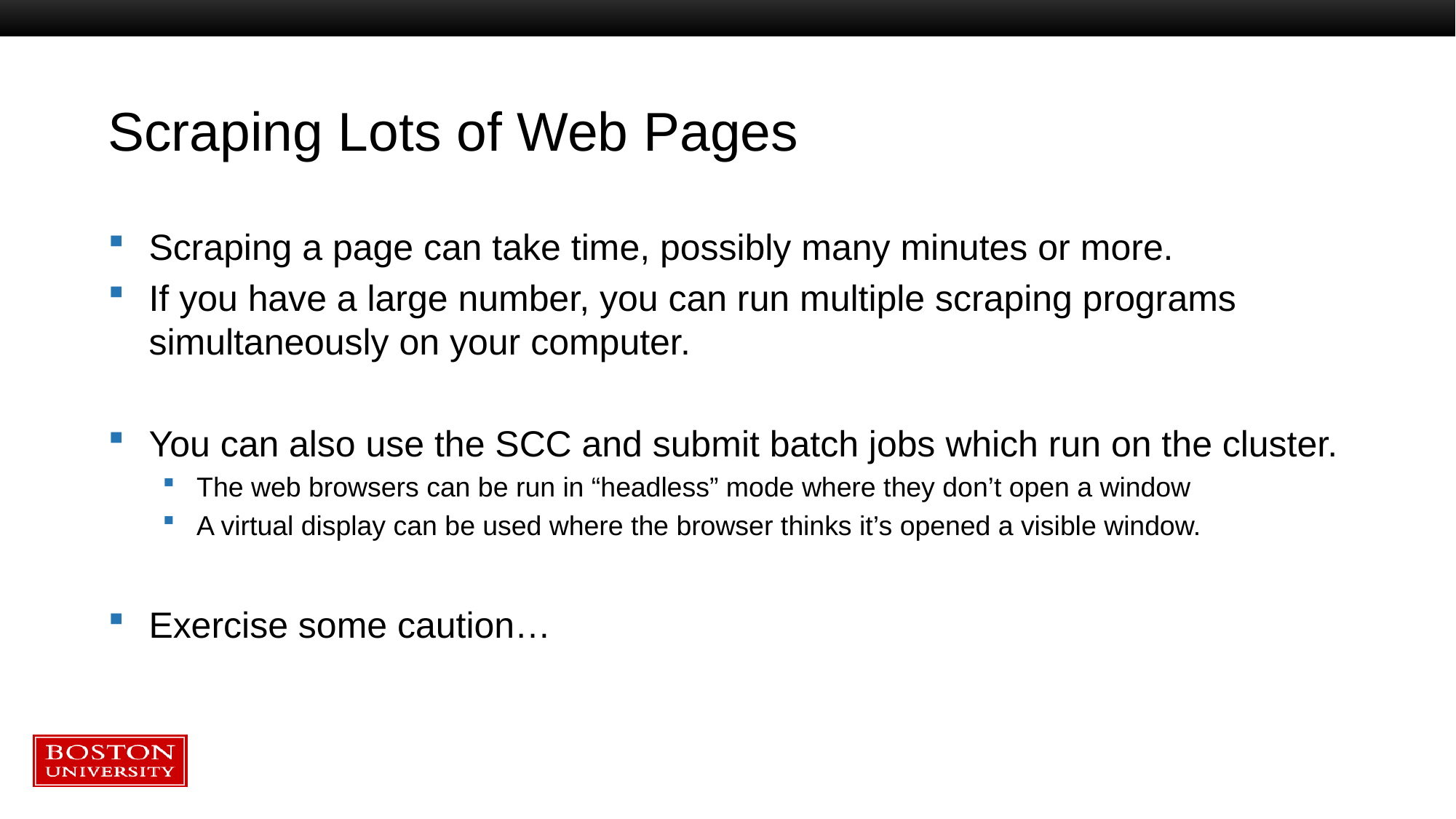

# Scraping Lots of Web Pages
Scraping a page can take time, possibly many minutes or more.
If you have a large number, you can run multiple scraping programs simultaneously on your computer.

You can also use the SCC and submit batch jobs which run on the cluster.
The web browsers can be run in “headless” mode where they don’t open a window
A virtual display can be used where the browser thinks it’s opened a visible window.

Exercise some caution…